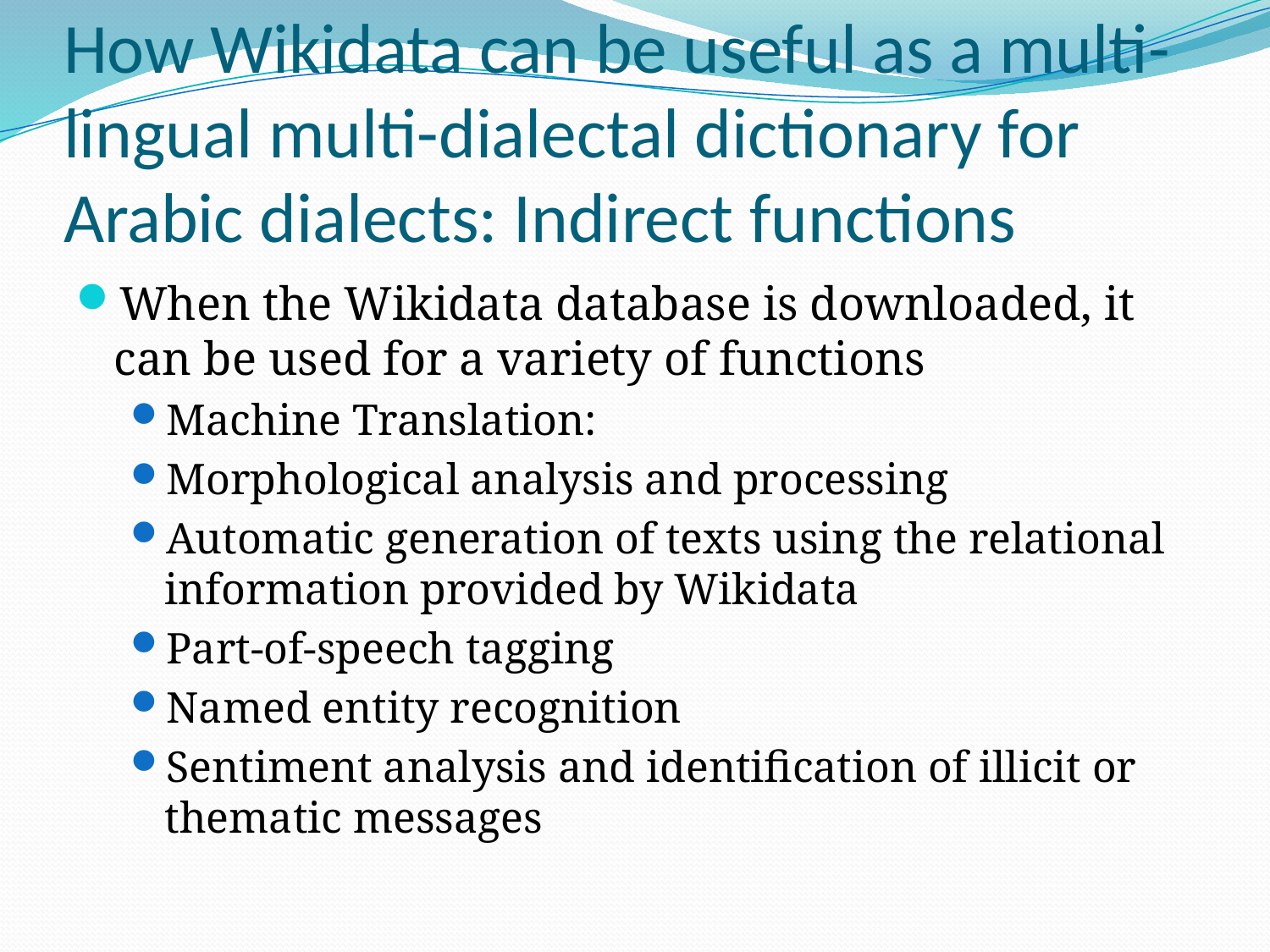

# How Wikidata can be useful as a multi-lingual multi-dialectal dictionary for Arabic dialects: Indirect functions
When the Wikidata database is downloaded, it can be used for a variety of functions
Machine Translation:
Morphological analysis and processing
Automatic generation of texts using the relational information provided by Wikidata
Part-of-speech tagging
Named entity recognition
Sentiment analysis and identification of illicit or thematic messages